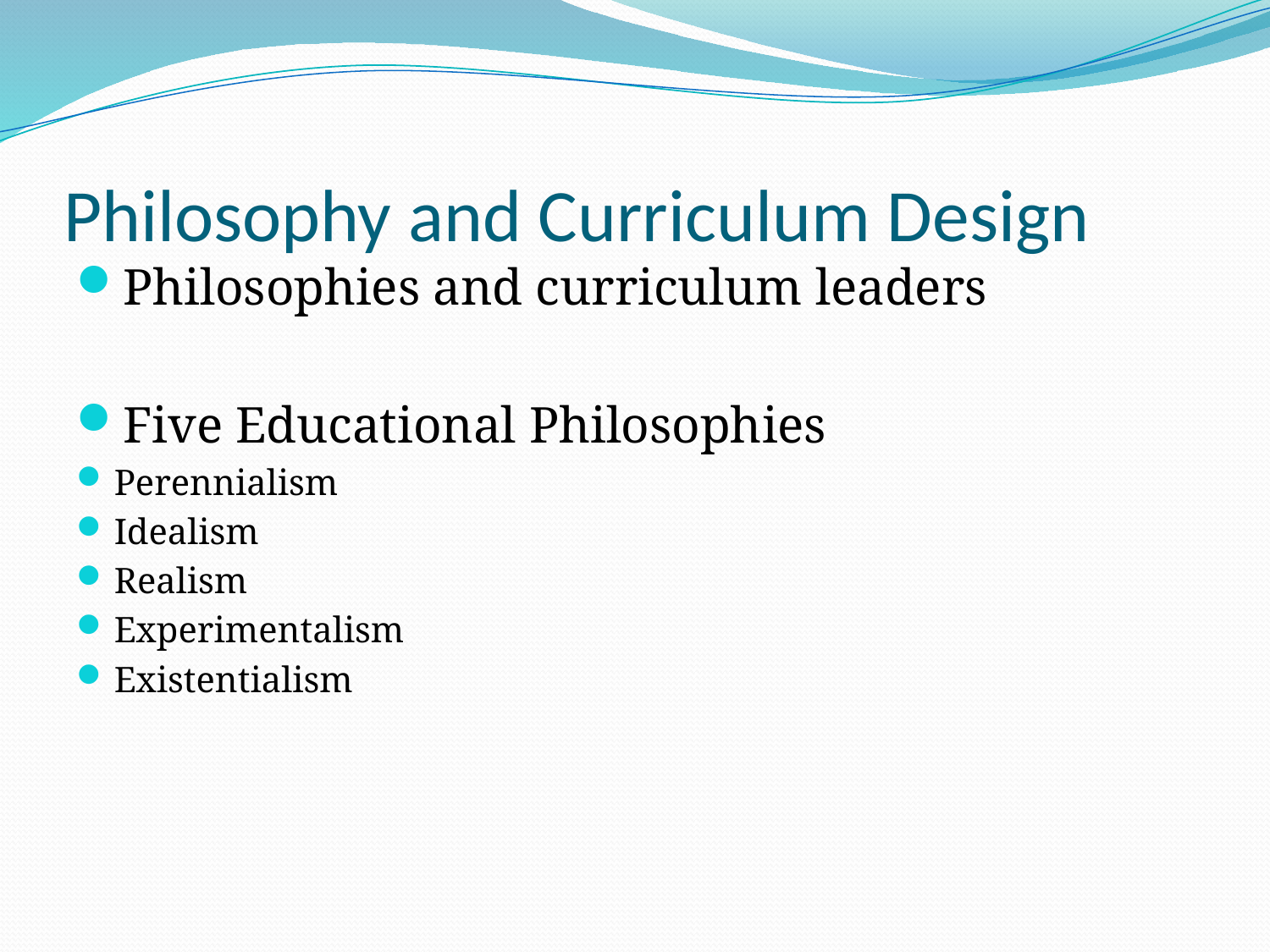

# Philosophy and Curriculum Design

Philosophies and curriculum leaders

Five Educational Philosophies
Perennialism
Idealism
Realism
Experimentalism
Existentialism